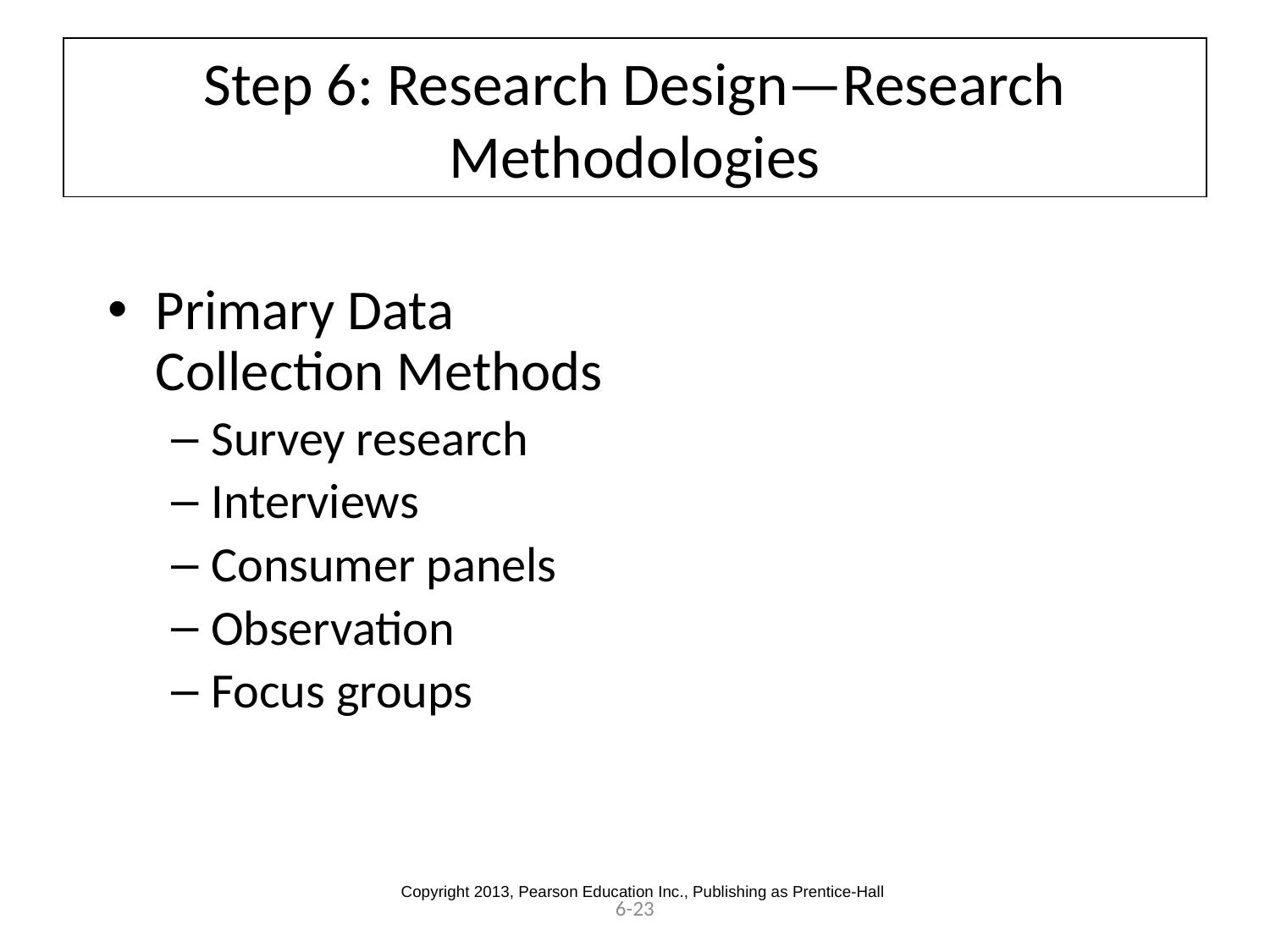

# Step 6: Research Design—Research Methodologies
Primary Data Collection Methods
Survey research
Interviews
Consumer panels
Observation
Focus groups
Copyright 2013, Pearson Education Inc., Publishing as Prentice-Hall

6-23